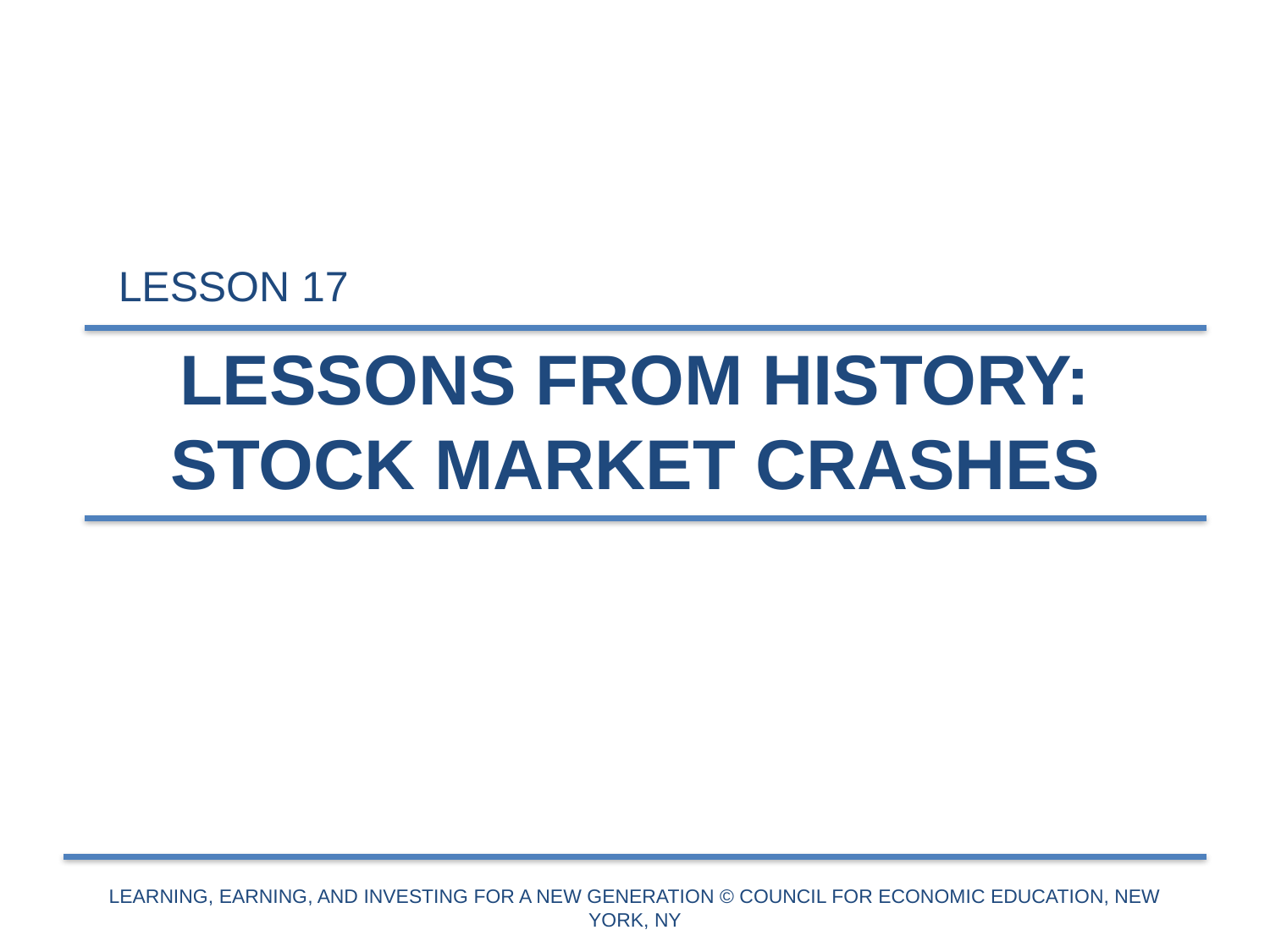

Lesson 17
# Lessons From History: Stock Market Crashes